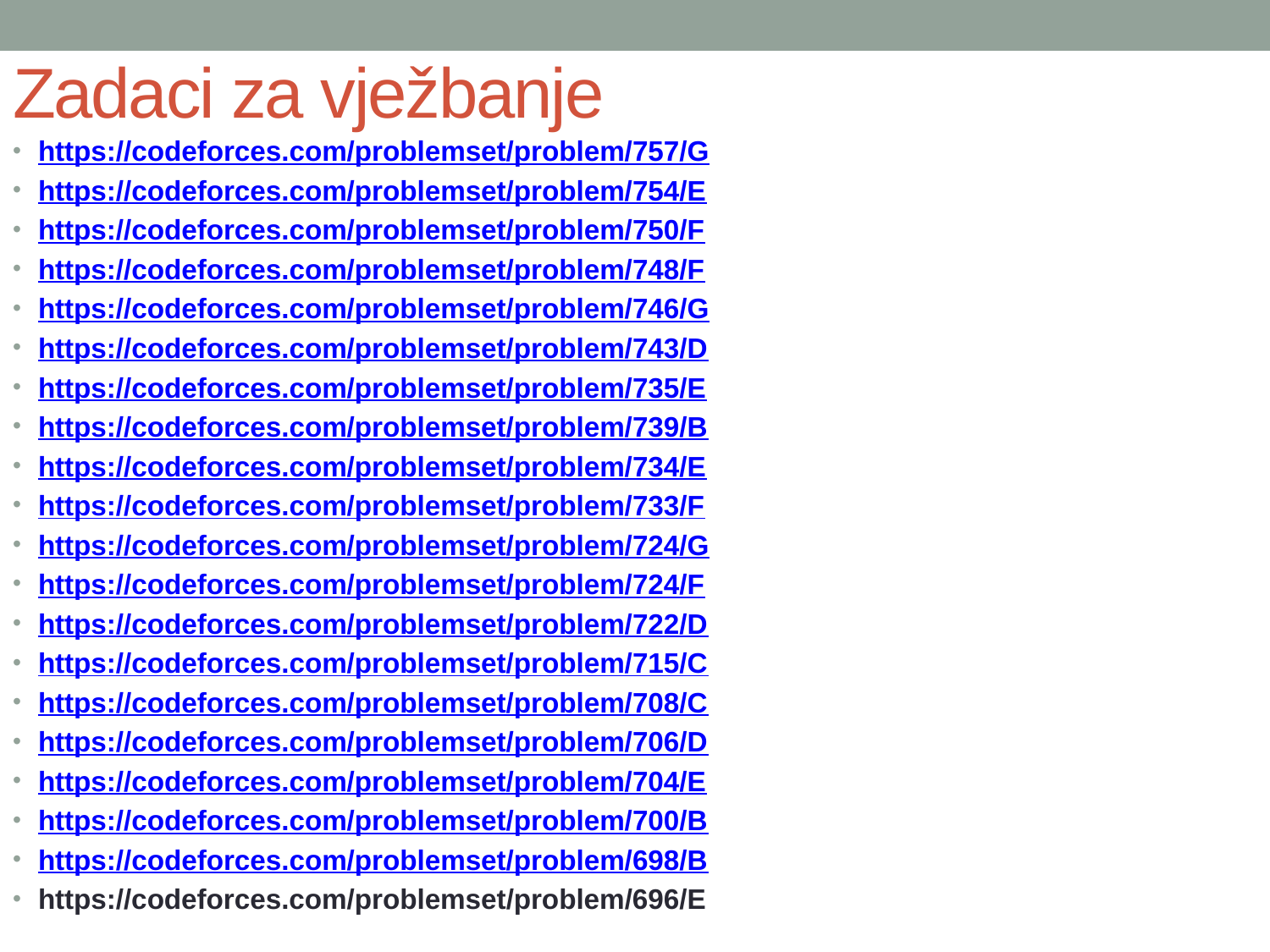

# Zadaci za vježbanje
https://codeforces.com/problemset/problem/757/G
https://codeforces.com/problemset/problem/754/E
https://codeforces.com/problemset/problem/750/F
https://codeforces.com/problemset/problem/748/F
https://codeforces.com/problemset/problem/746/G
https://codeforces.com/problemset/problem/743/D
https://codeforces.com/problemset/problem/735/E
https://codeforces.com/problemset/problem/739/B
https://codeforces.com/problemset/problem/734/E
https://codeforces.com/problemset/problem/733/F
https://codeforces.com/problemset/problem/724/G
https://codeforces.com/problemset/problem/724/F
https://codeforces.com/problemset/problem/722/D
https://codeforces.com/problemset/problem/715/C
https://codeforces.com/problemset/problem/708/C
https://codeforces.com/problemset/problem/706/D
https://codeforces.com/problemset/problem/704/E
https://codeforces.com/problemset/problem/700/B
https://codeforces.com/problemset/problem/698/B
https://codeforces.com/problemset/problem/696/E